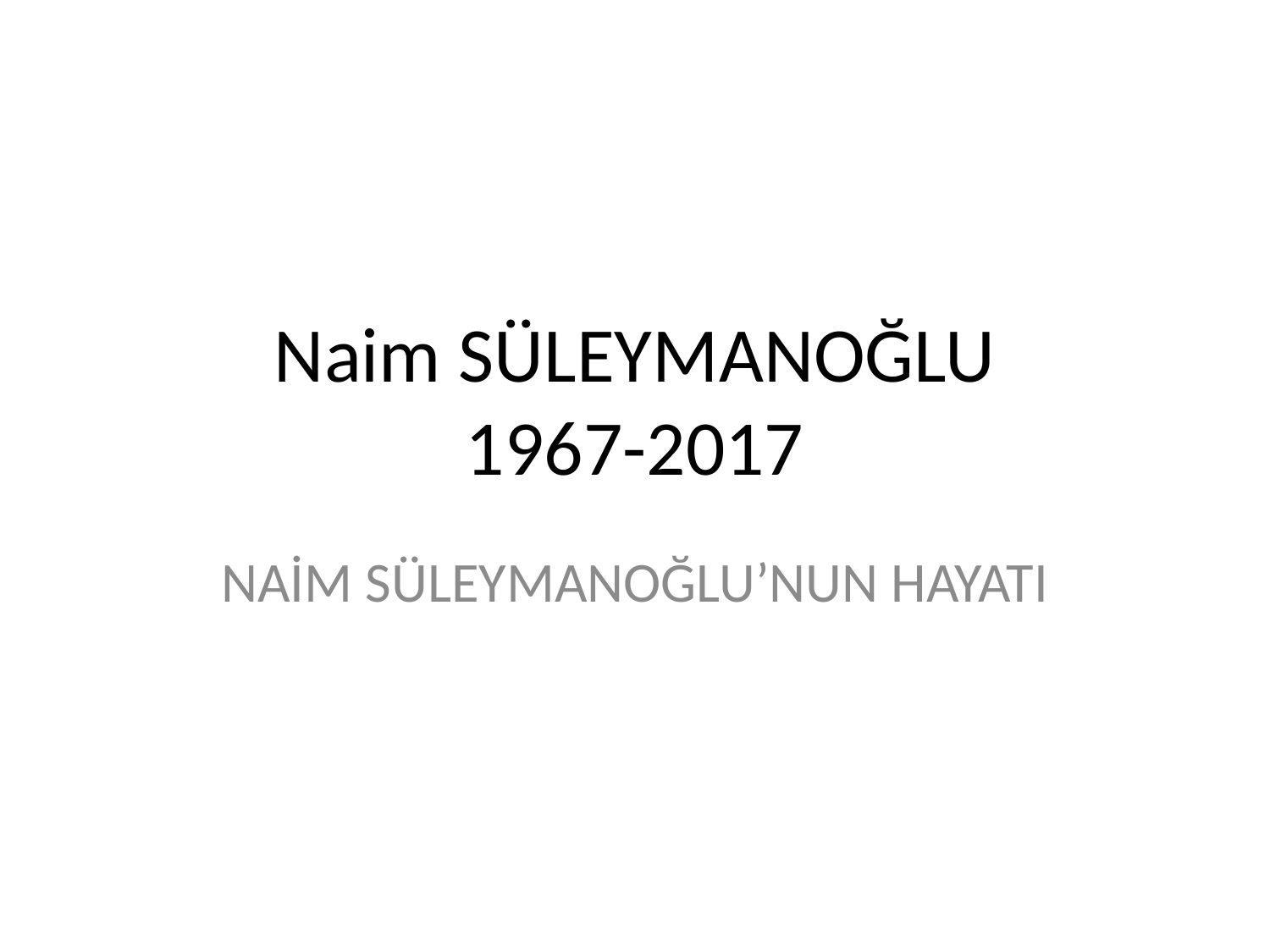

# Naim SÜLEYMANOĞLU 1967-2017
NAİM SÜLEYMANOĞLU’NUN HAYATI